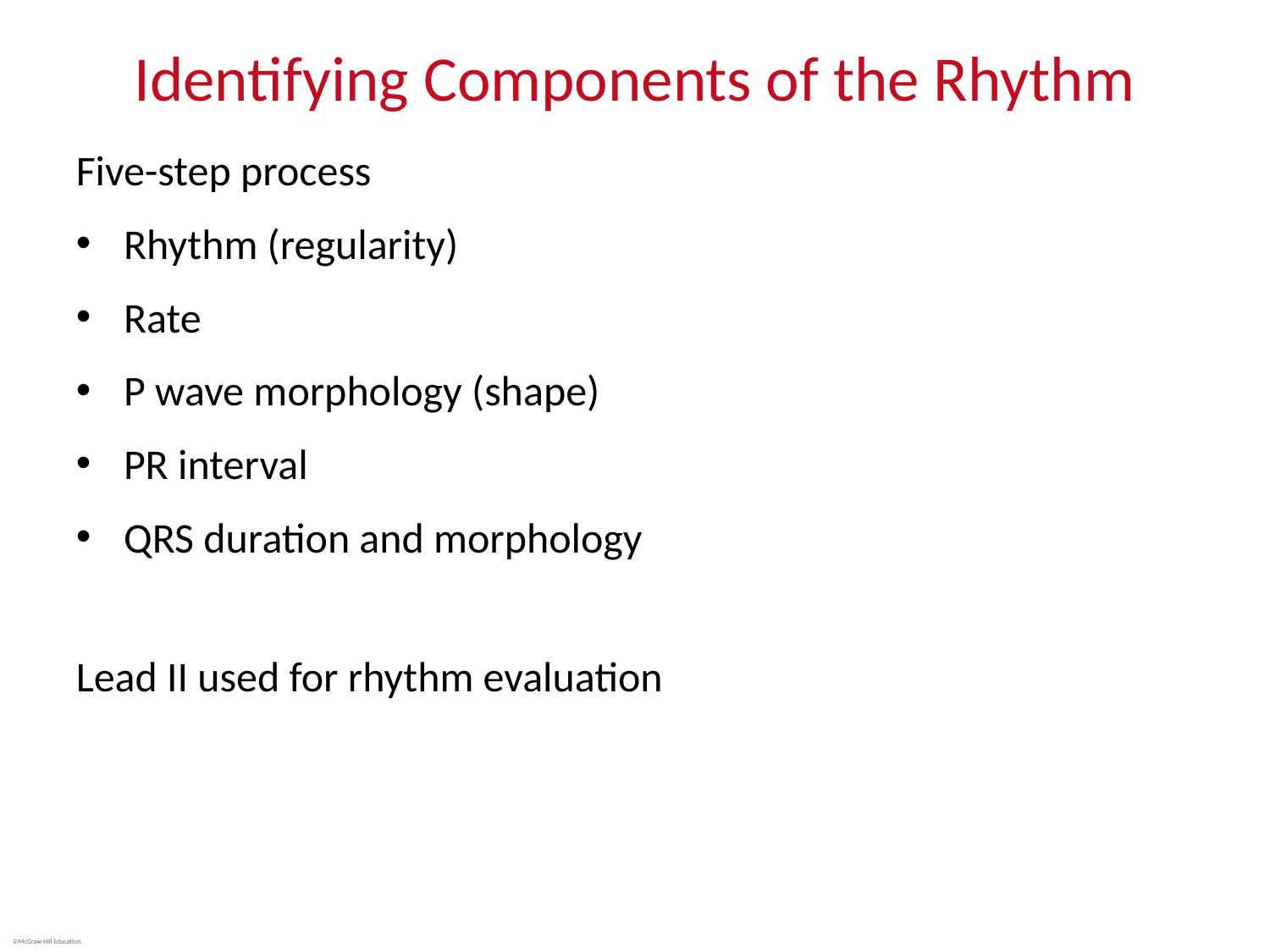

# Identifying Components of the Rhythm
Five-step process
Rhythm (regularity)
Rate
P wave morphology (shape)
PR interval
QRS duration and morphology
Lead II used for rhythm evaluation